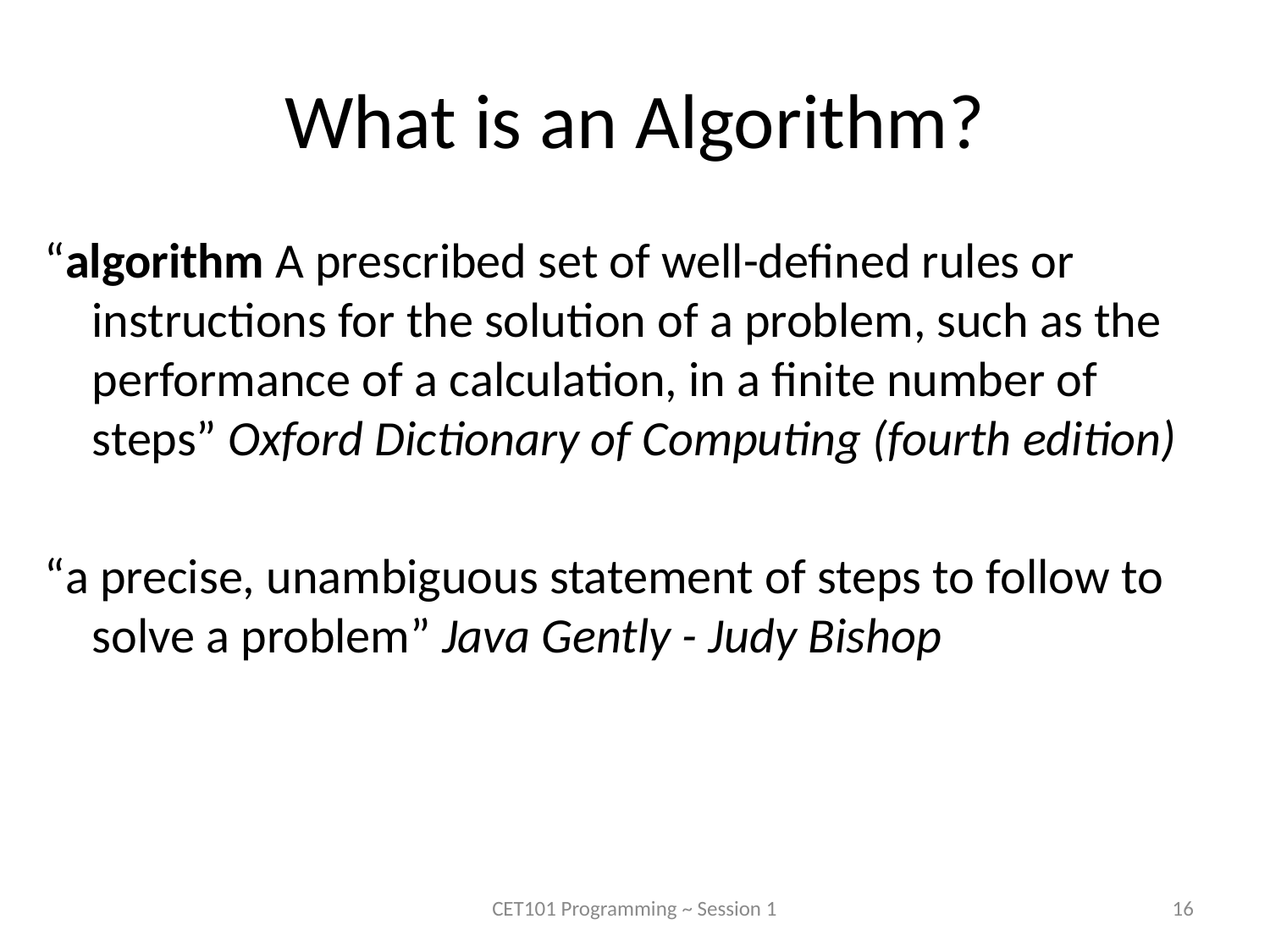

# What is an Algorithm?
“algorithm A prescribed set of well-defined rules or instructions for the solution of a problem, such as the performance of a calculation, in a finite number of steps” Oxford Dictionary of Computing (fourth edition)

“a precise, unambiguous statement of steps to follow to solve a problem” Java Gently - Judy Bishop

CET101 Programming ~ Session 1
16